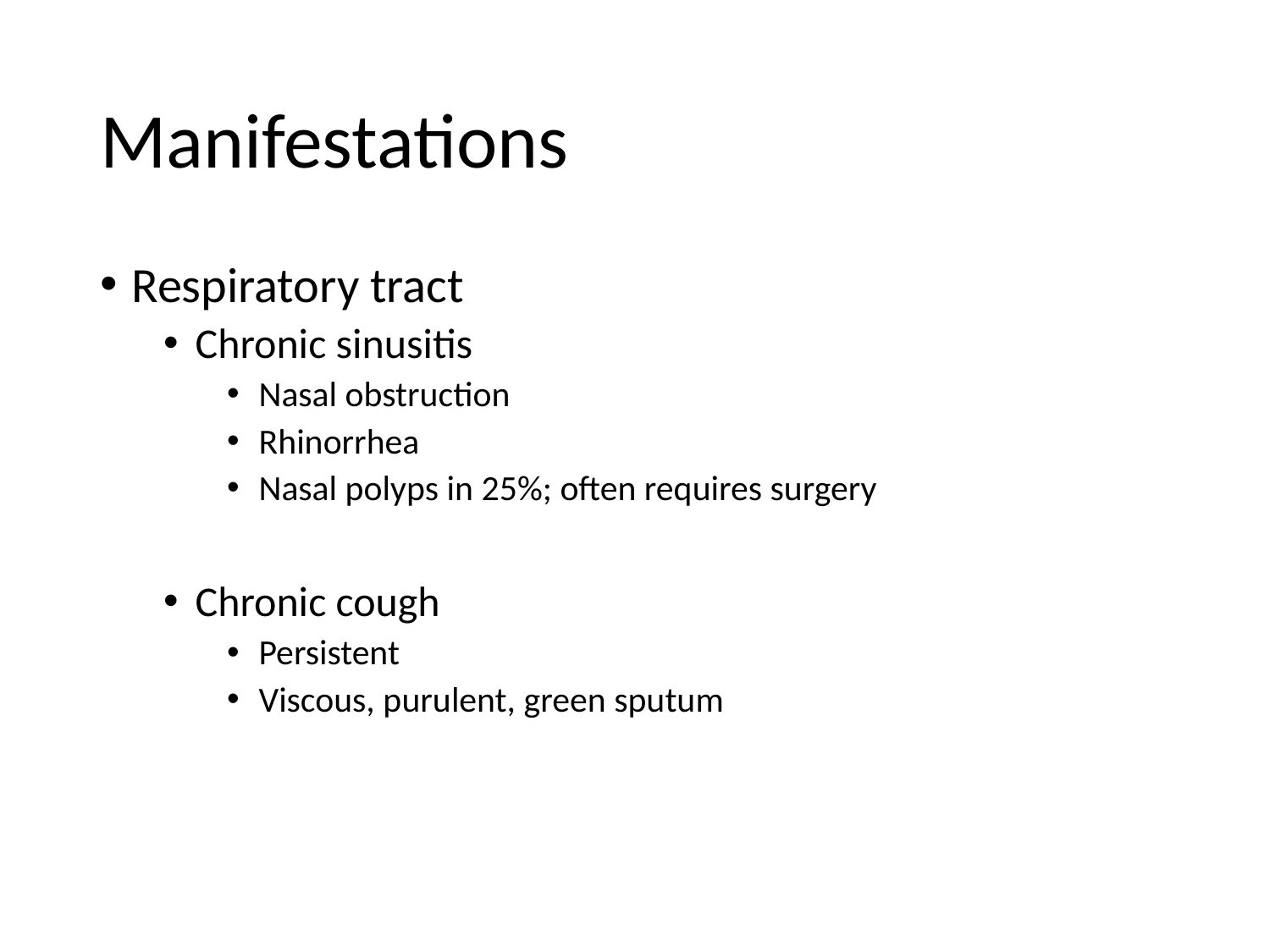

# Manifestations
Respiratory tract
Chronic sinusitis
Nasal obstruction
Rhinorrhea
Nasal polyps in 25%; often requires surgery

Chronic cough
Persistent
Viscous, purulent, green sputum